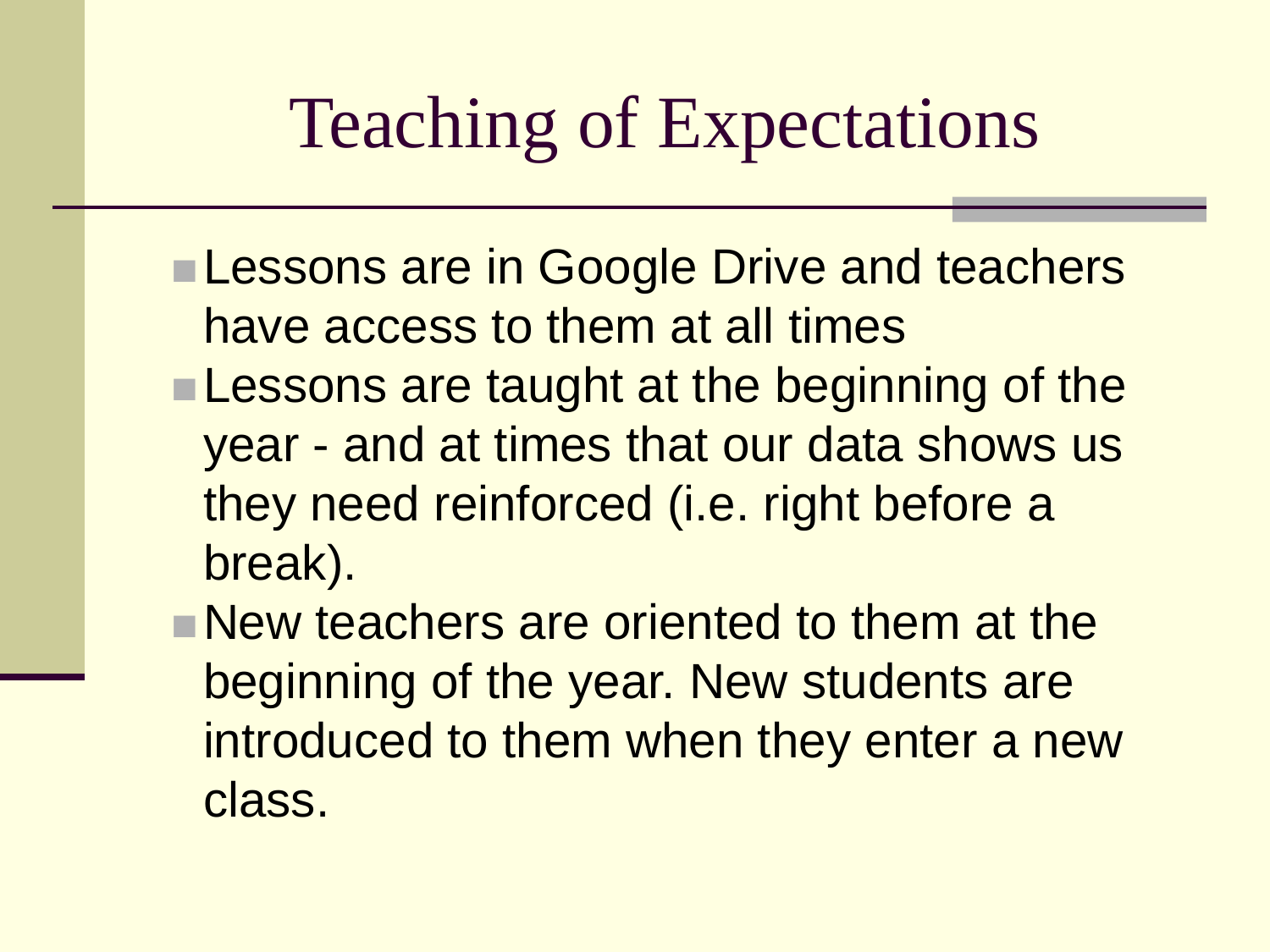

# Teaching of Expectations
Lessons are in Google Drive and teachers have access to them at all times
Lessons are taught at the beginning of the year - and at times that our data shows us they need reinforced (i.e. right before a break).
New teachers are oriented to them at the beginning of the year. New students are introduced to them when they enter a new class.